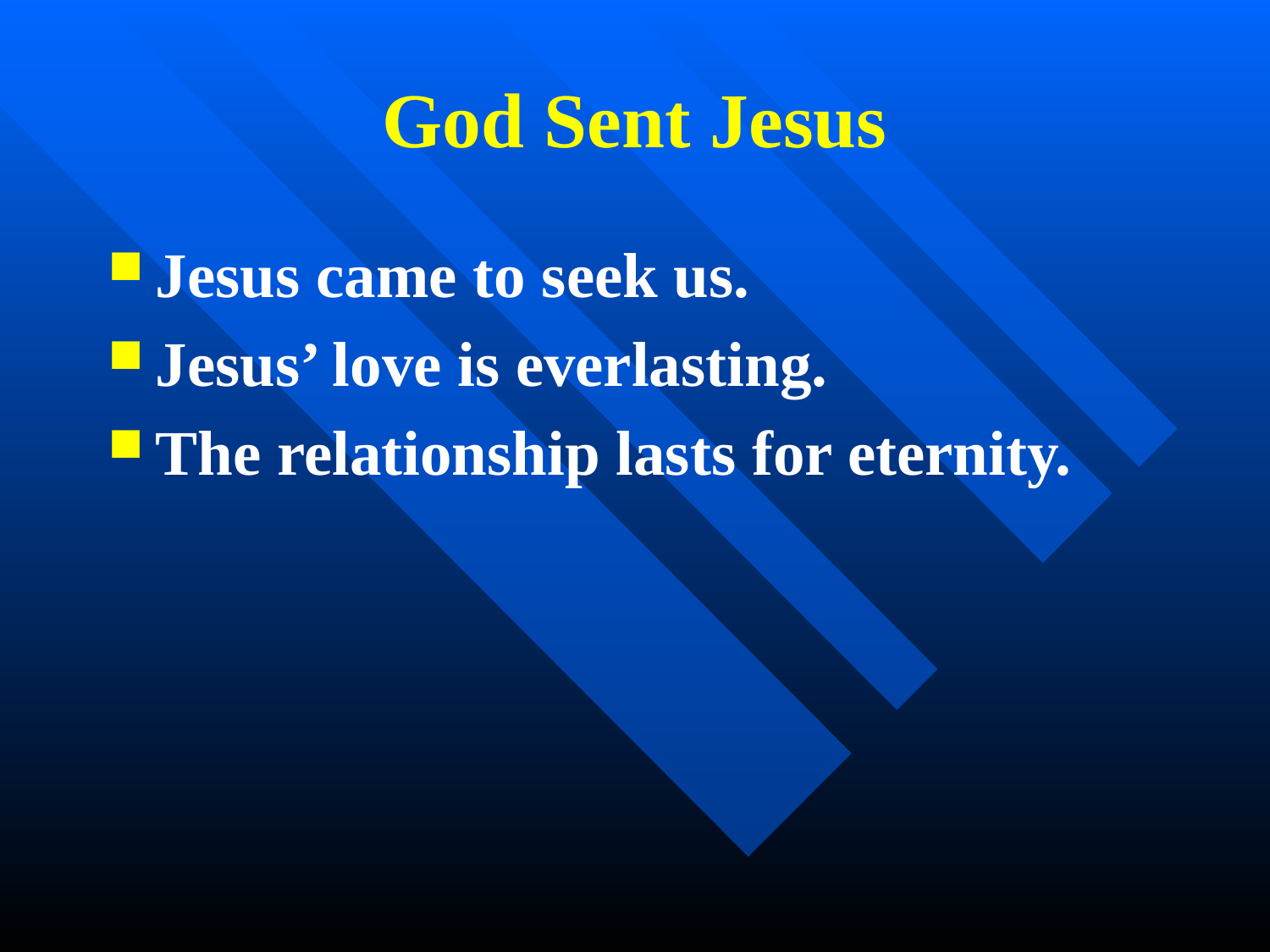

# God Sent Jesus
Jesus came to seek us.
Jesus’ love is everlasting.
The relationship lasts for eternity.